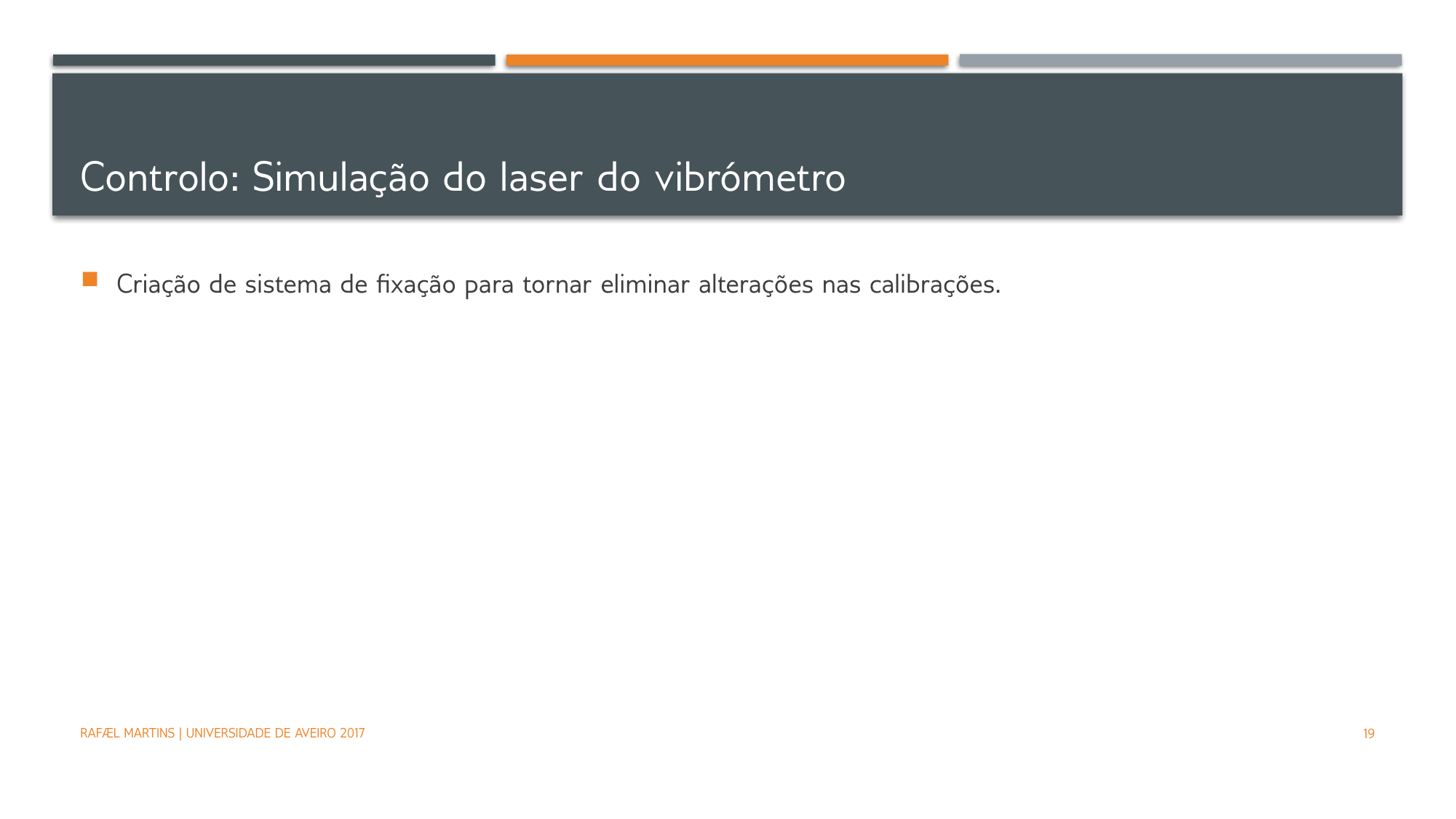

# Controlo: Simulação do laser do vibrómetro
Criação de sistema de fixação para tornar eliminar alterações nas calibrações.
Rafael Martins | Universidade de Aveiro 2017
19